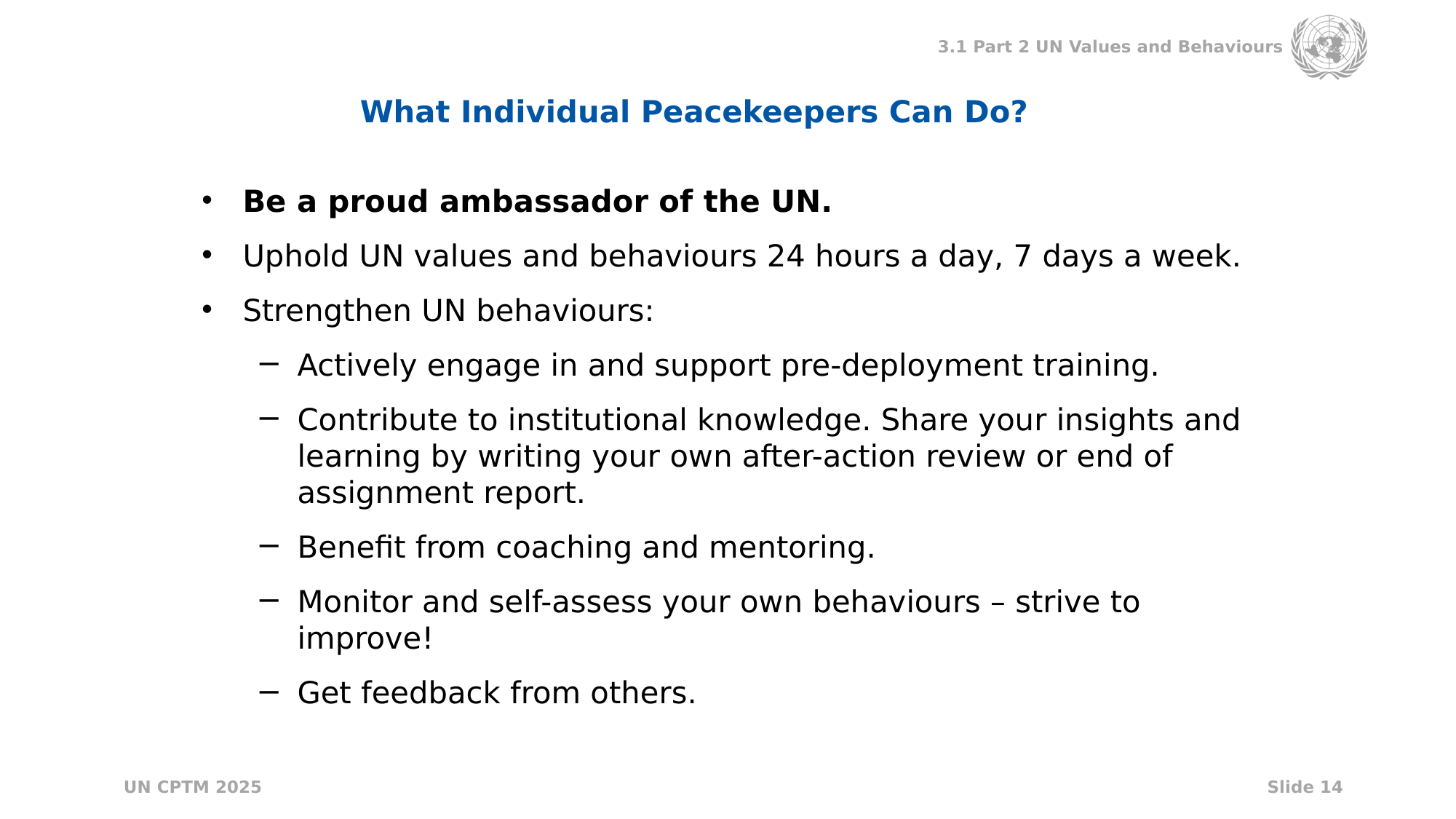

What Individual Peacekeepers Can Do?
Be a proud ambassador of the UN.
Uphold UN values and behaviours 24 hours a day, 7 days a week.
Strengthen UN behaviours:
Actively engage in and support pre-deployment training.
Contribute to institutional knowledge. Share your insights and learning by writing your own after-action review or end of assignment report.
Benefit from coaching and mentoring.
Monitor and self-assess your own behaviours – strive to improve!
Get feedback from others.